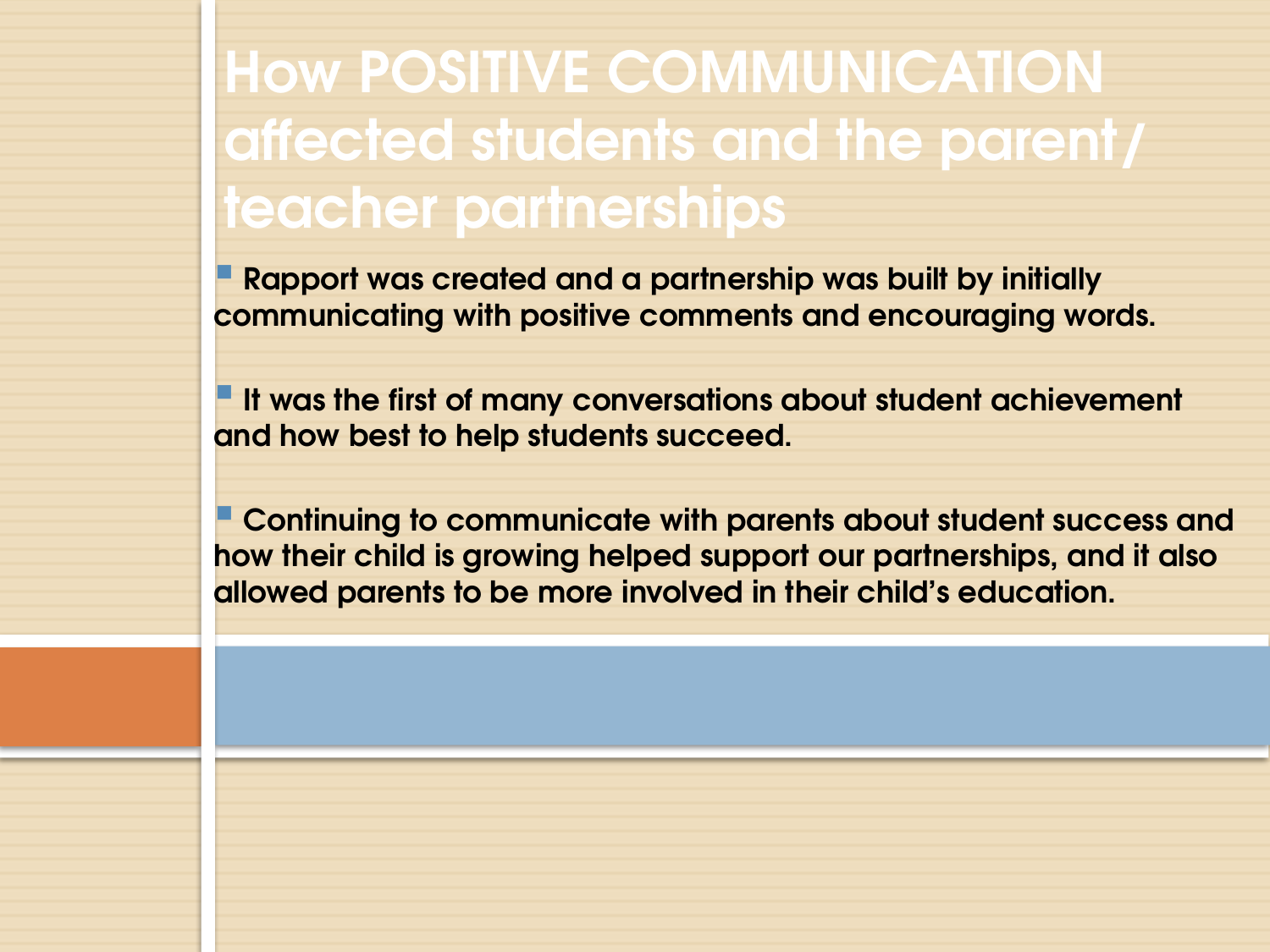

# How POSITIVE COMMUNICATION affected students and the parent/ teacher partnerships
 Rapport was created and a partnership was built by initially communicating with positive comments and encouraging words.
 It was the first of many conversations about student achievement and how best to help students succeed.
 Continuing to communicate with parents about student success and how their child is growing helped support our partnerships, and it also allowed parents to be more involved in their child’s education.